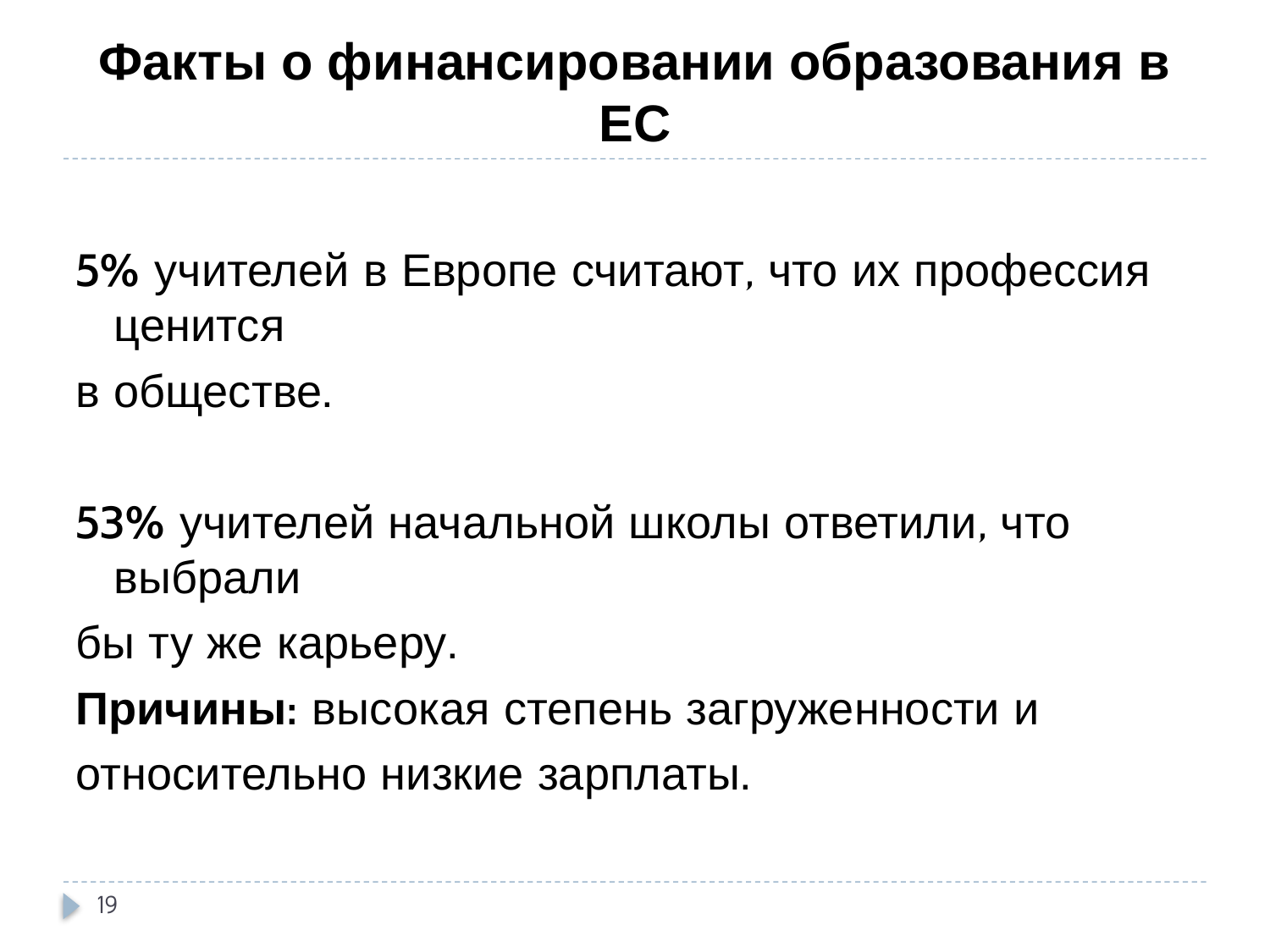

# Факты о финансировании образования в ЕС

5% учителей в Европе считают, что их профессия ценится
в обществе.

53% учителей начальной школы ответили, что выбрали
бы ту же карьеру.
Причины: высокая степень загруженности и
относительно низкие зарплаты.
19